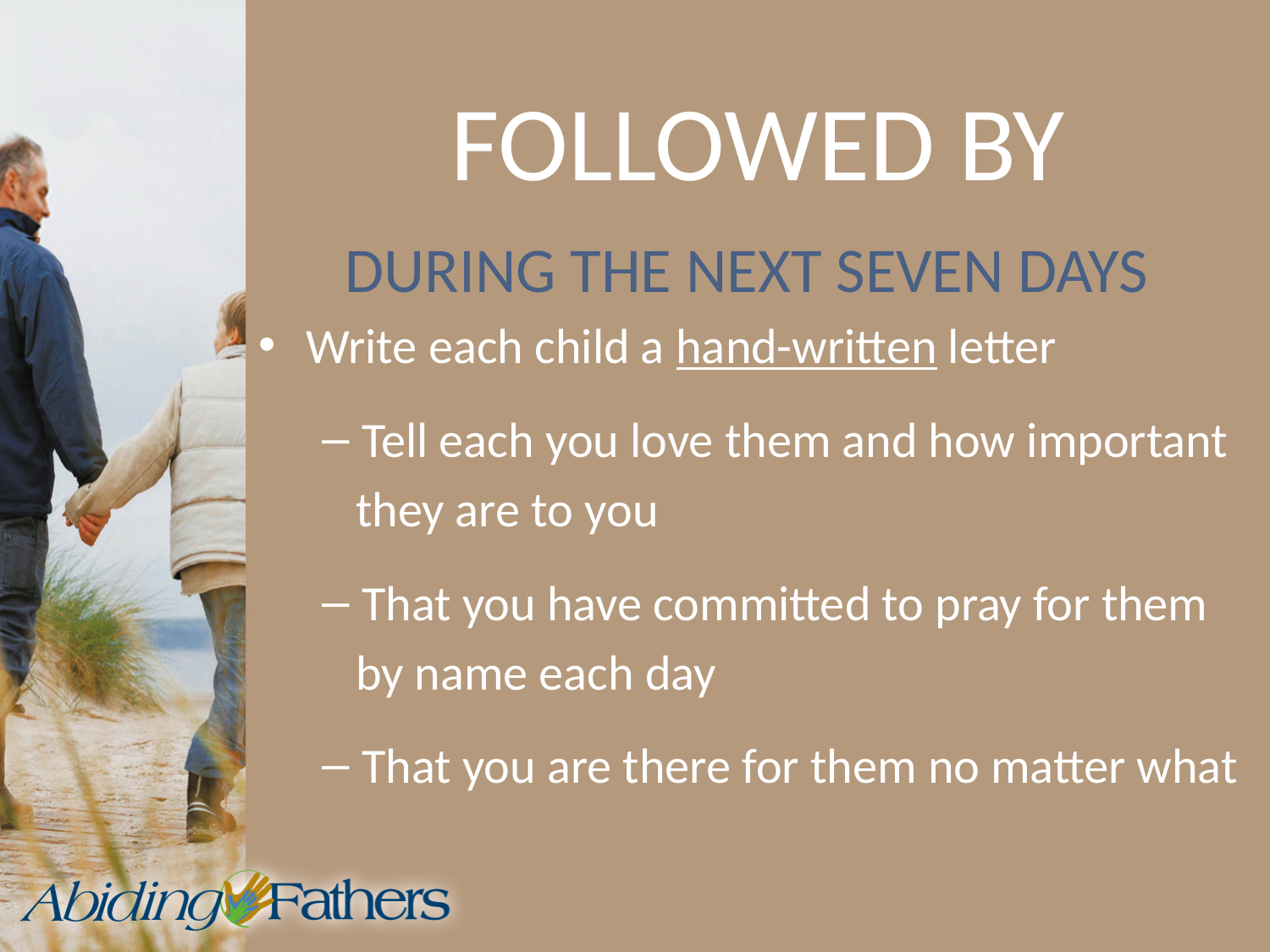

# FOLLOWED BY
      DURING THE NEXT SEVEN DAYS
Write each child a hand-written letter

Tell each you love them and how important
   they are to you

That you have committed to pray for them
   by name each day

That you are there for them no matter what